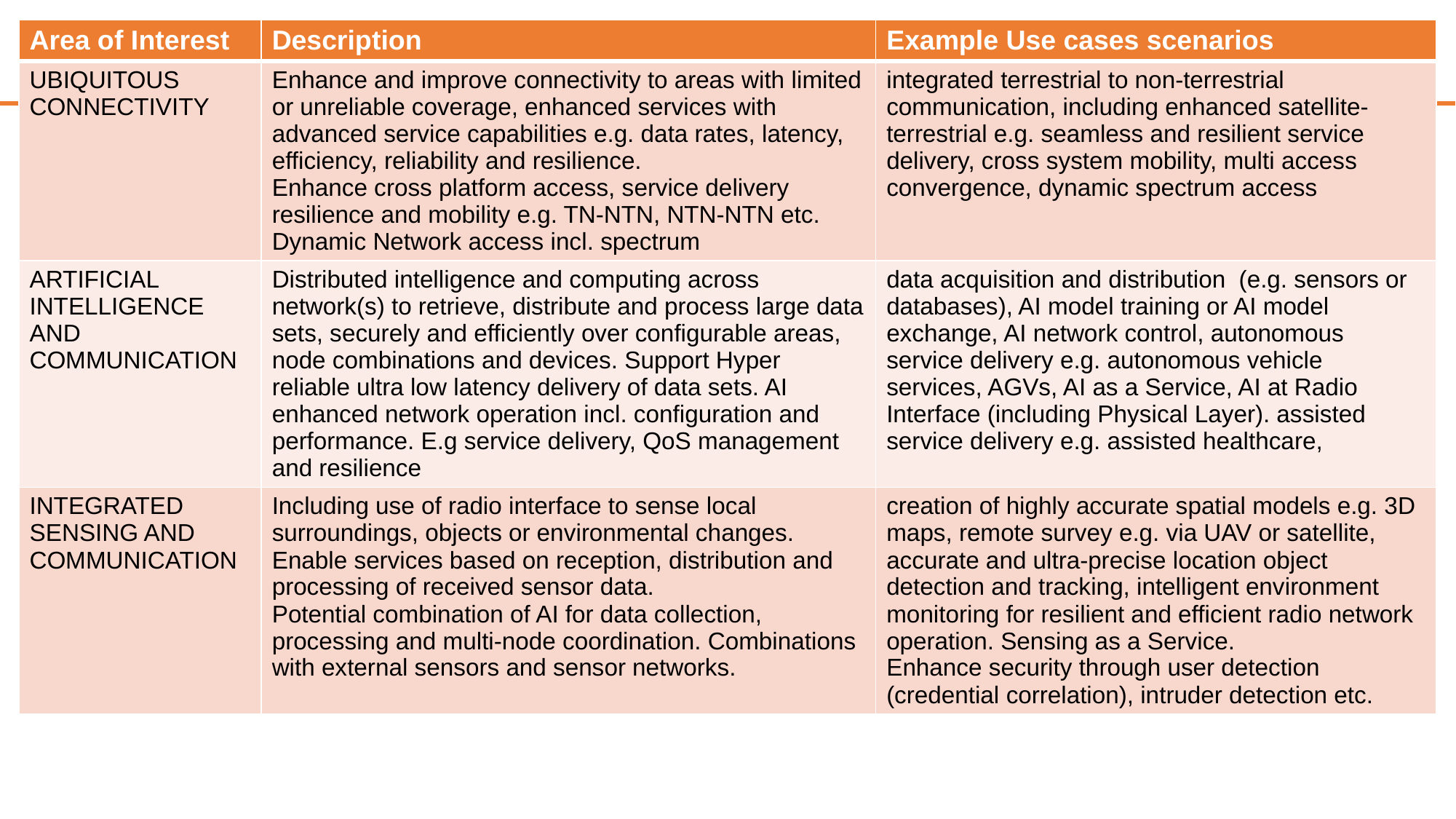

| Area of Interest | Description | Example Use cases scenarios |
| --- | --- | --- |
| UBIQUITOUS CONNECTIVITY | Enhance and improve connectivity to areas with limited or unreliable coverage, enhanced services with advanced service capabilities e.g. data rates, latency, efficiency, reliability and resilience. Enhance cross platform access, service delivery resilience and mobility e.g. TN-NTN, NTN-NTN etc. Dynamic Network access incl. spectrum | integrated terrestrial to non-terrestrial communication, including enhanced satellite-terrestrial e.g. seamless and resilient service delivery, cross system mobility, multi access convergence, dynamic spectrum access |
| ARTIFICIAL INTELLIGENCE AND COMMUNICATION | Distributed intelligence and computing across network(s) to retrieve, distribute and process large data sets, securely and efficiently over configurable areas, node combinations and devices. Support Hyper reliable ultra low latency delivery of data sets. AI enhanced network operation incl. configuration and performance. E.g service delivery, QoS management and resilience | data acquisition and distribution (e.g. sensors or databases), AI model training or AI model exchange, AI network control, autonomous service delivery e.g. autonomous vehicle services, AGVs, AI as a Service, AI at Radio Interface (including Physical Layer). assisted service delivery e.g. assisted healthcare, |
| INTEGRATED SENSING AND COMMUNICATION | Including use of radio interface to sense local surroundings, objects or environmental changes. Enable services based on reception, distribution and processing of received sensor data. Potential combination of AI for data collection, processing and multi-node coordination. Combinations with external sensors and sensor networks. | creation of highly accurate spatial models e.g. 3D maps, remote survey e.g. via UAV or satellite, accurate and ultra-precise location object detection and tracking, intelligent environment monitoring for resilient and efficient radio network operation. Sensing as a Service. Enhance security through user detection (credential correlation), intruder detection etc. |